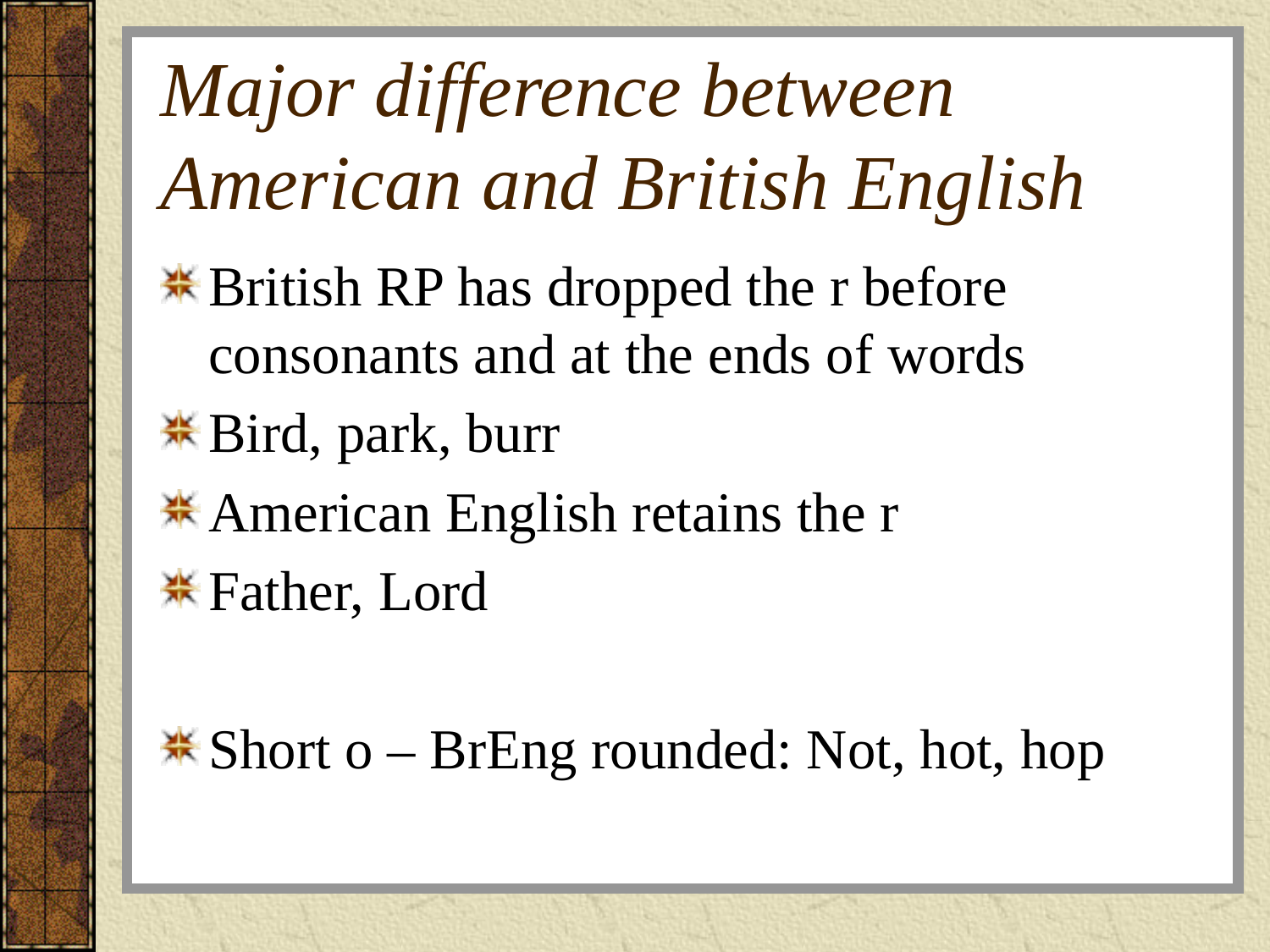

# Major difference between American and British English
British RP has dropped the r before consonants and at the ends of words
Bird, park, burr
American English retains the r
Father, Lord

Short o – BrEng rounded: Not, hot, hop